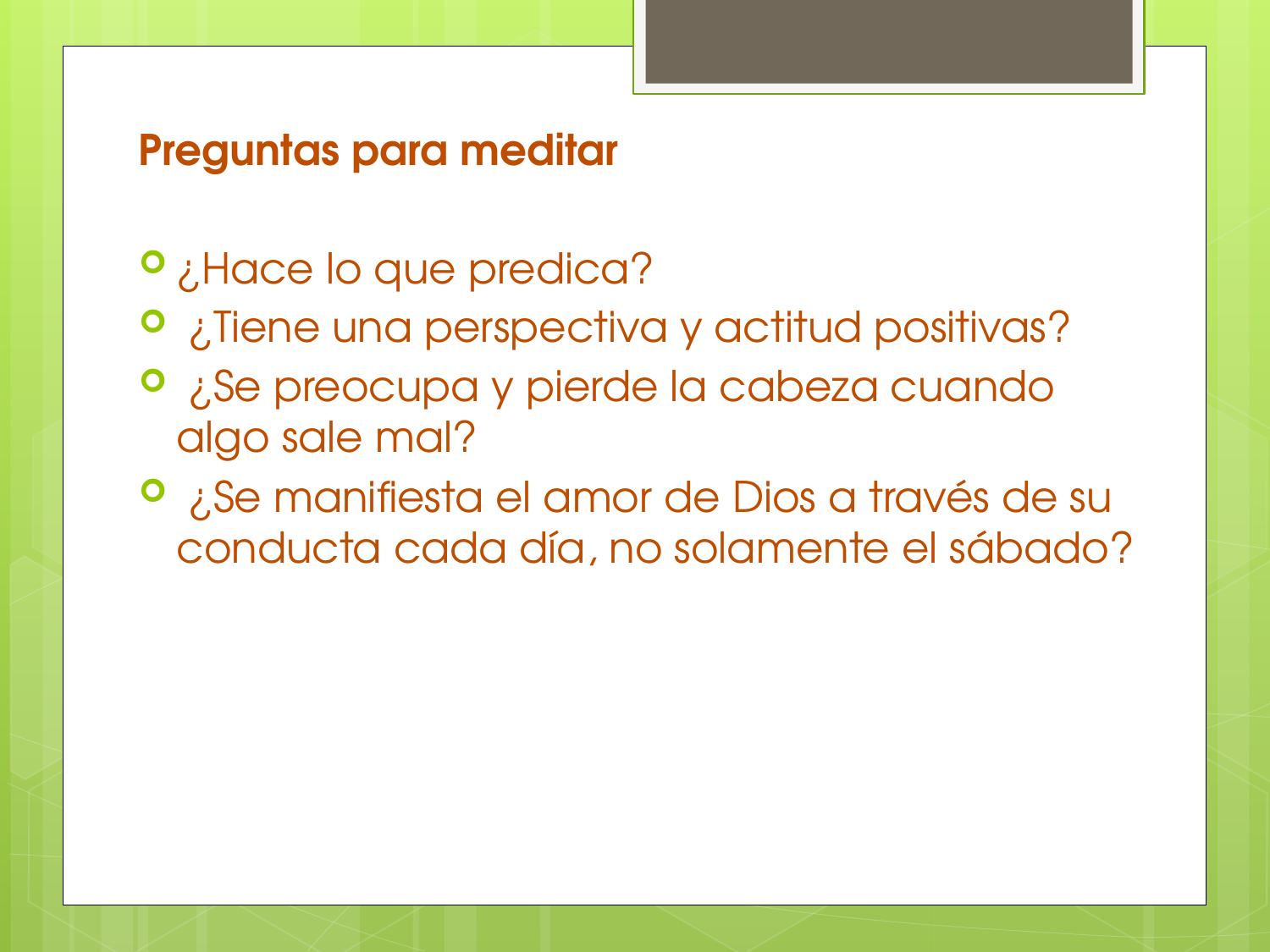

Preguntas para meditar

¿Hace lo que predica?
 ¿Tiene una perspectiva y actitud positivas?
 ¿Se preocupa y pierde la cabeza cuando algo sale mal?
 ¿Se manifiesta el amor de Dios a través de su conducta cada día, no solamente el sábado?